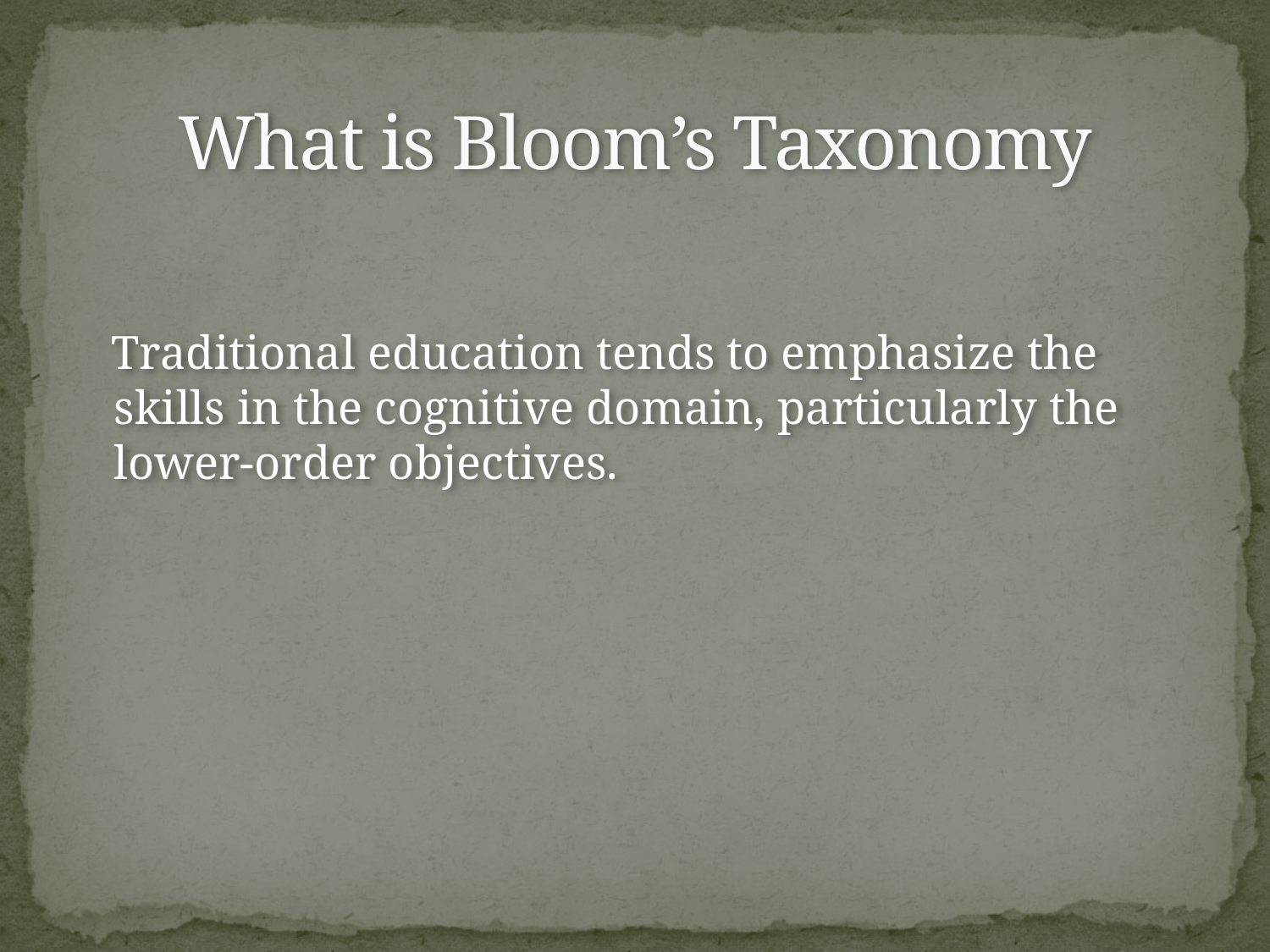

# What is Bloom’s Taxonomy
   Traditional education tends to emphasize the skills in the cognitive domain, particularly the lower-order objectives.